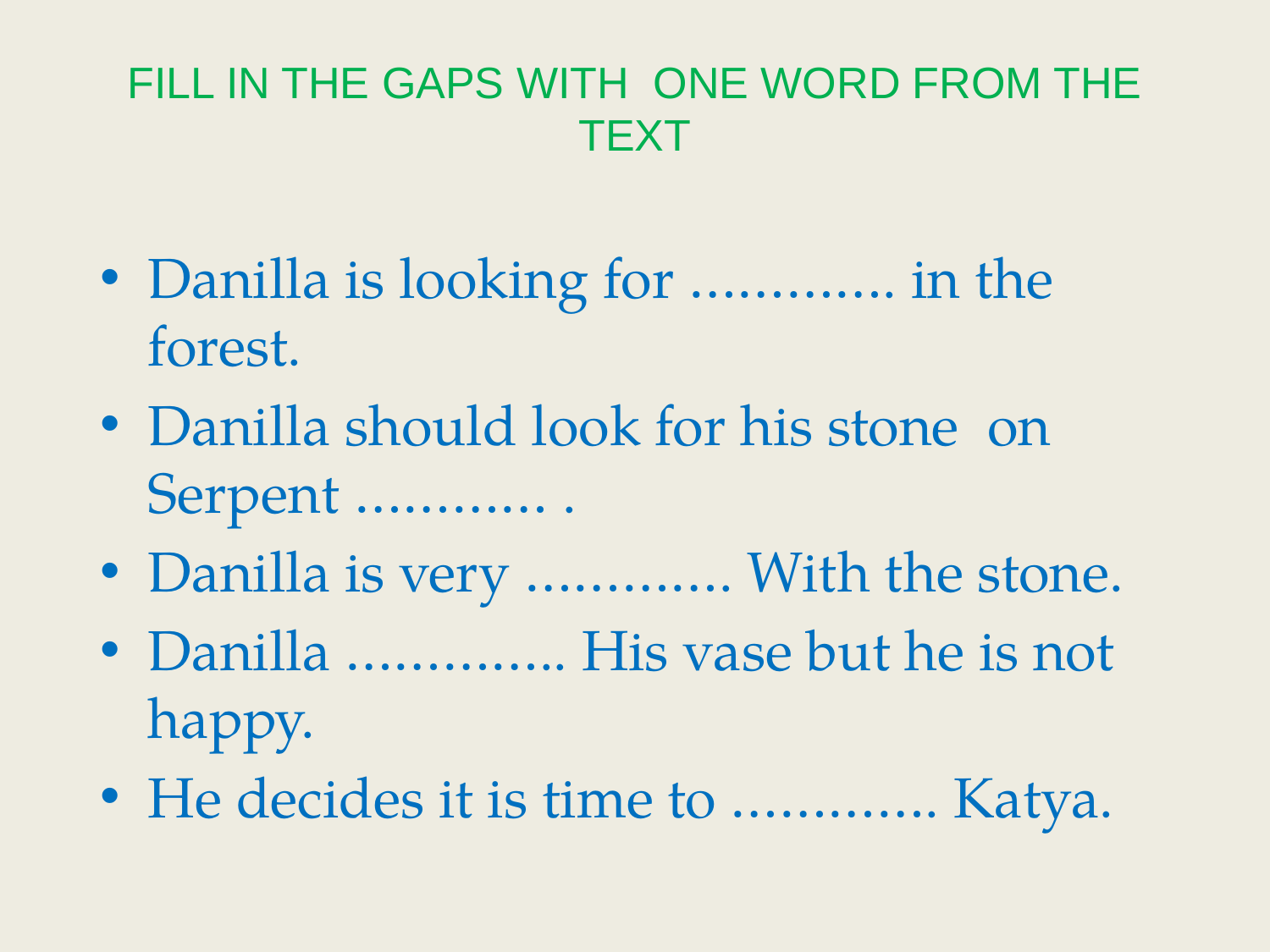

# FILL IN THE GAPS WITH  ONE WORD FROM THE TEXT

Danilla is looking for …………. in the forest.
Danilla should look for his stone  on Serpent ………… .
Danilla is very …………. With the stone.
Danilla ………….. His vase but he is not happy.
He decides it is time to …………. Katya.